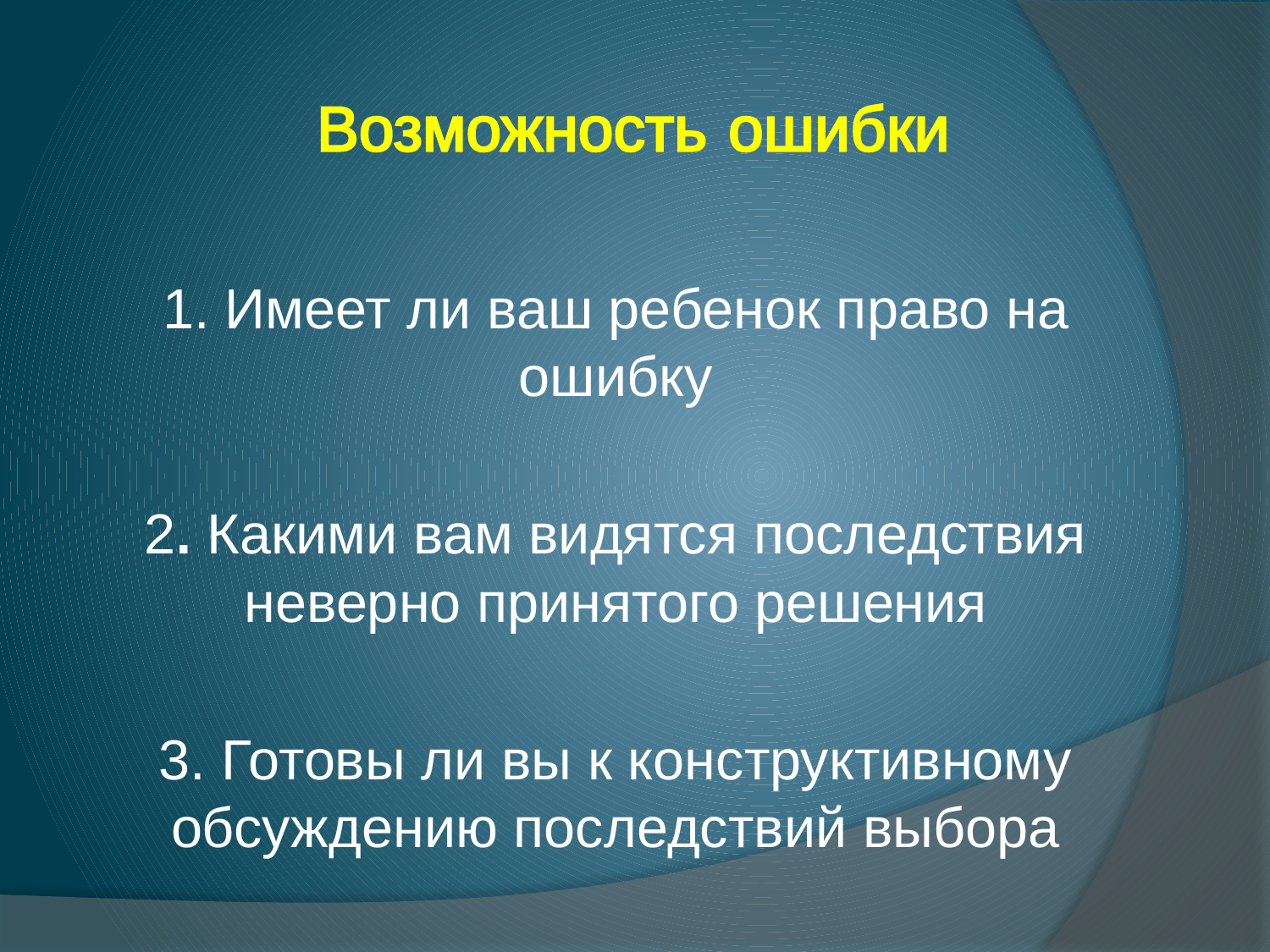

# Возможность ошибки
1. Имеет ли ваш ребенок право на ошибку

2. Какими вам видятся последствия неверно принятого решения

3. Готовы ли вы к конструктивному обсуждению последствий выбора